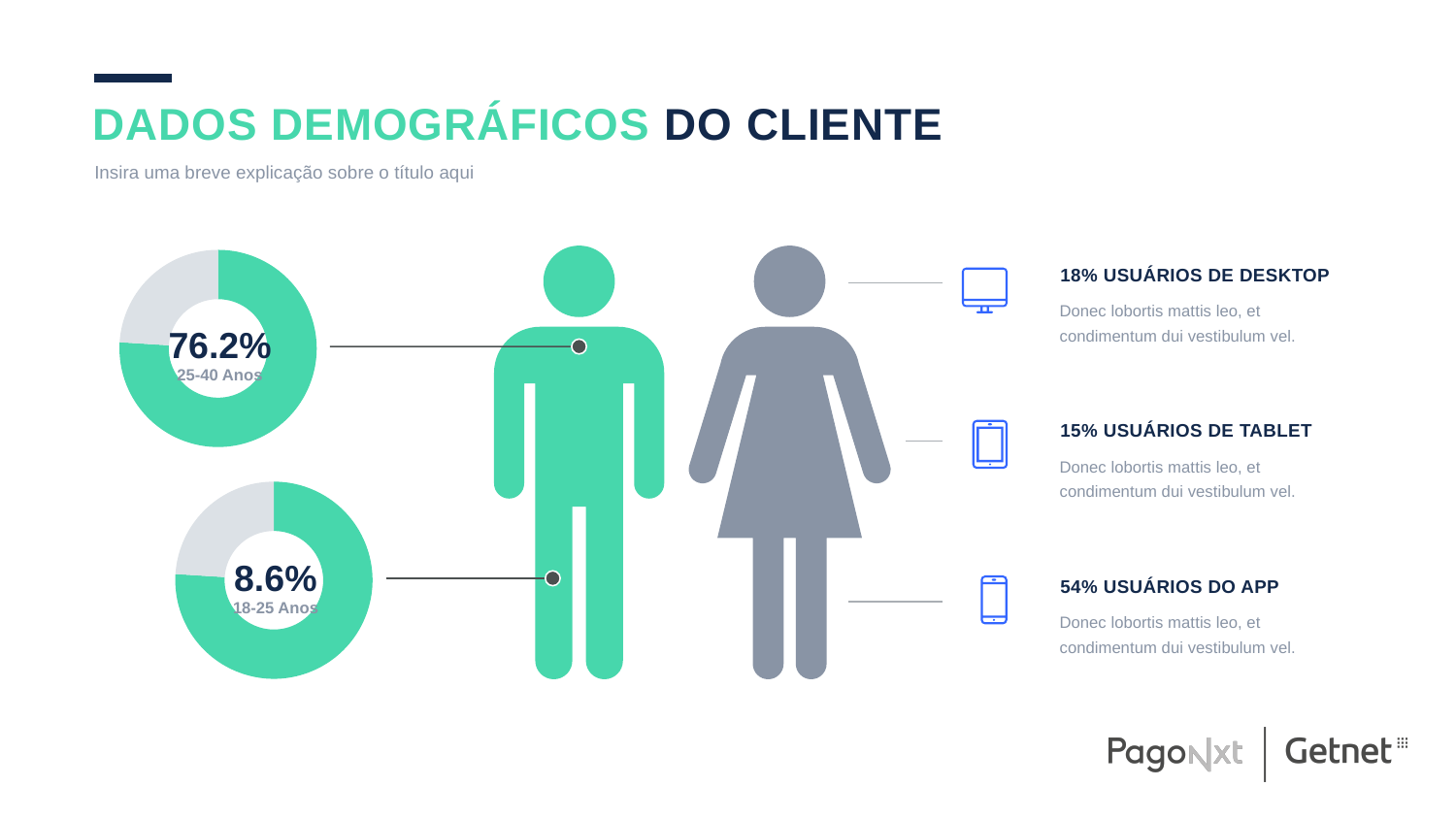

Dados demográficos do cliente
Insira uma breve explicação sobre o título aqui

### Chart

| Category | Sales |
|---|---|
| 1st Qtr | 7.6 |
| 2nd Qtr | 2.4 |

18% usuários de desktop

Donec lobortis mattis leo, et condimentum dui vestibulum vel.
76.2%

25-40 Anos
15% usuários de tablet

Donec lobortis mattis leo, et condimentum dui vestibulum vel.

### Chart

| Category | Sales |
|---|---|
| 1st Qtr | 7.6 |
| 2nd Qtr | 2.4 |
8.6%

54% usuários do app

18-25 Anos
Donec lobortis mattis leo, et condimentum dui vestibulum vel.